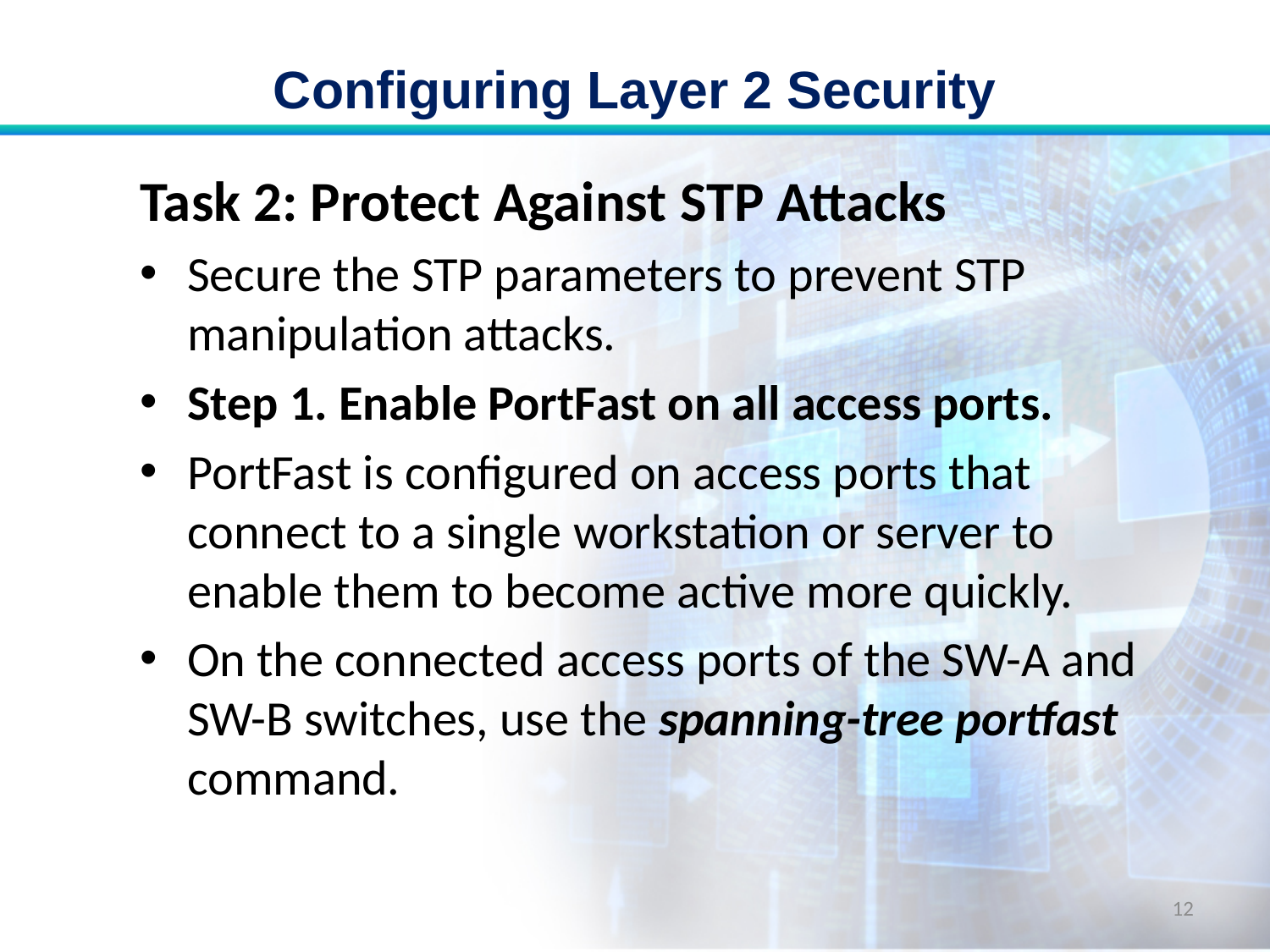

# Configuring Layer 2 Security
Task 2: Protect Against STP Attacks
Secure the STP parameters to prevent STP manipulation attacks.
Step 1. Enable PortFast on all access ports.
PortFast is configured on access ports that connect to a single workstation or server to enable them to become active more quickly.
On the connected access ports of the SW-A and SW-B switches, use the spanning-tree portfast command.
12